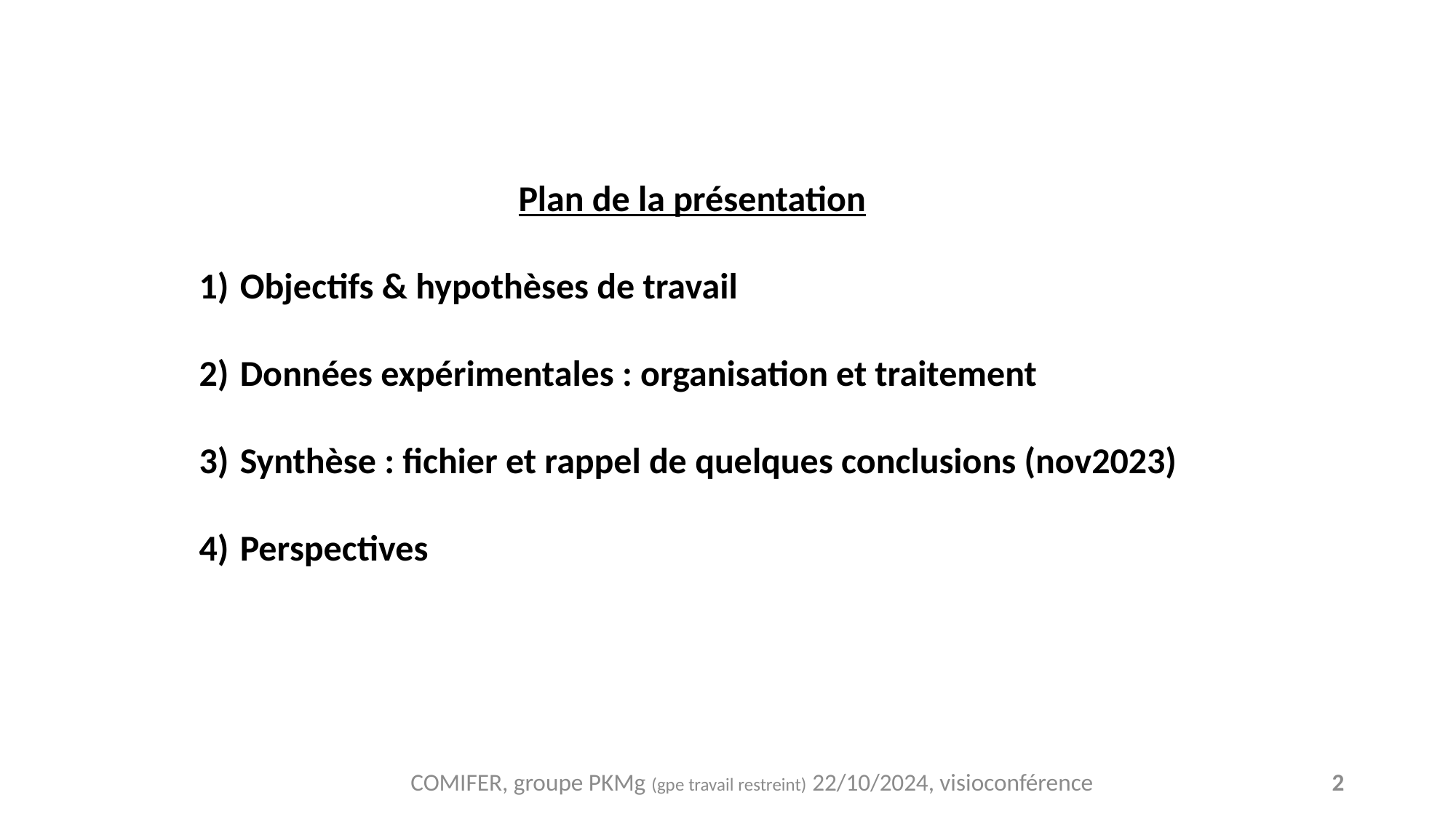

Plan de la présentation

Objectifs & hypothèses de travail

Données expérimentales : organisation et traitement

Synthèse : fichier et rappel de quelques conclusions (nov2023)

Perspectives

COMIFER, groupe PKMg (gpe travail restreint) 22/10/2024, visioconférence
2